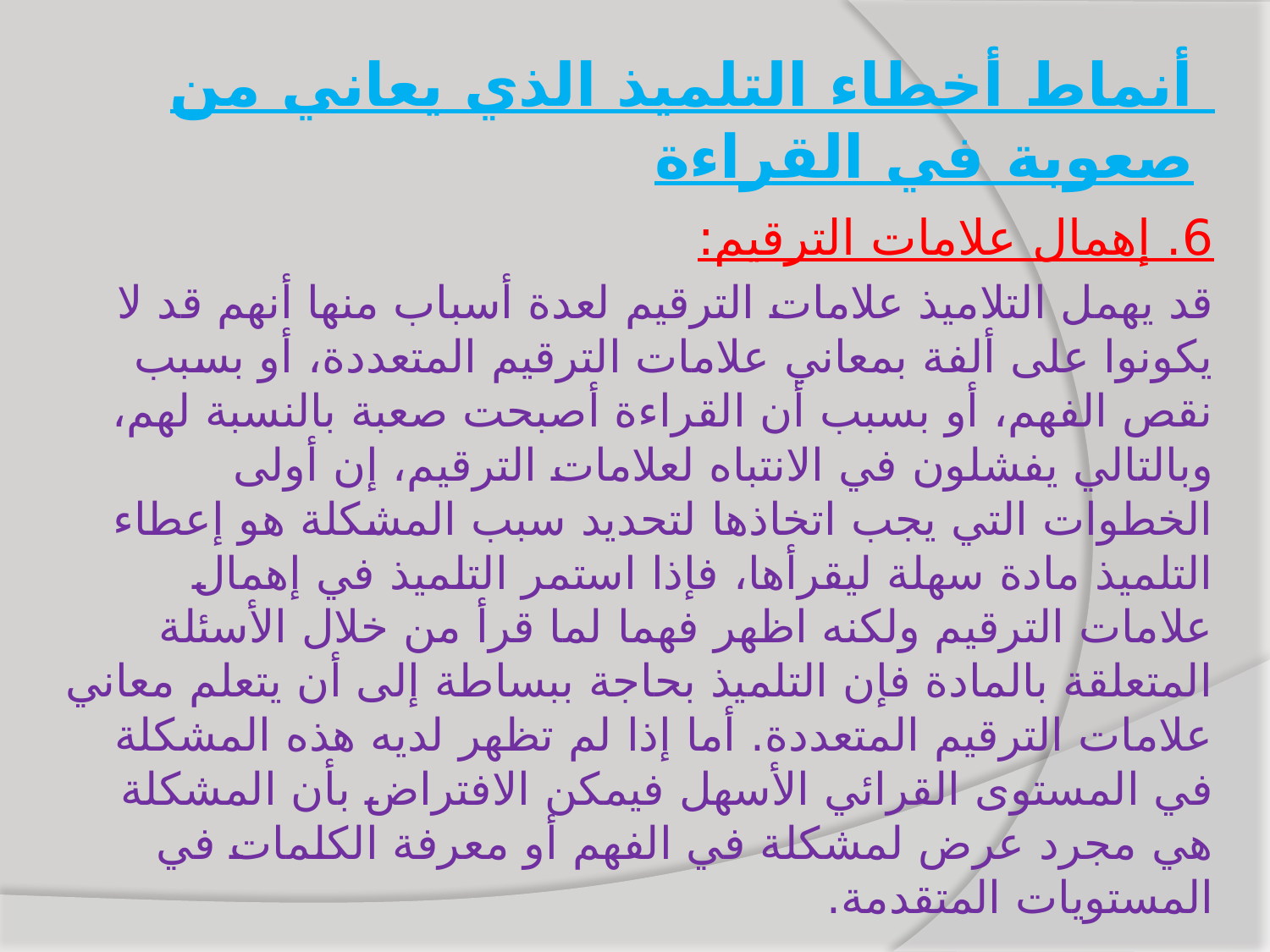

# أنماط أخطاء التلميذ الذي يعاني من صعوبة في القراءة
6. إهمال علامات الترقيم:
قد يهمل التلاميذ علامات الترقيم لعدة أسباب منها أنهم قد لا يكونوا على ألفة بمعاني علامات الترقيم المتعددة، أو بسبب نقص الفهم، أو بسبب أن القراءة أصبحت صعبة بالنسبة لهم، وبالتالي يفشلون في الانتباه لعلامات الترقيم، إن أولى الخطوات التي يجب اتخاذها لتحديد سبب المشكلة هو إعطاء التلميذ مادة سهلة ليقرأها، فإذا استمر التلميذ في إهمال علامات الترقيم ولكنه اظهر فهما لما قرأ من خلال الأسئلة المتعلقة بالمادة فإن التلميذ بحاجة ببساطة إلى أن يتعلم معاني علامات الترقيم المتعددة. أما إذا لم تظهر لديه هذه المشكلة في المستوى القرائي الأسهل فيمكن الافتراض بأن المشكلة هي مجرد عرض لمشكلة في الفهم أو معرفة الكلمات في المستويات المتقدمة.